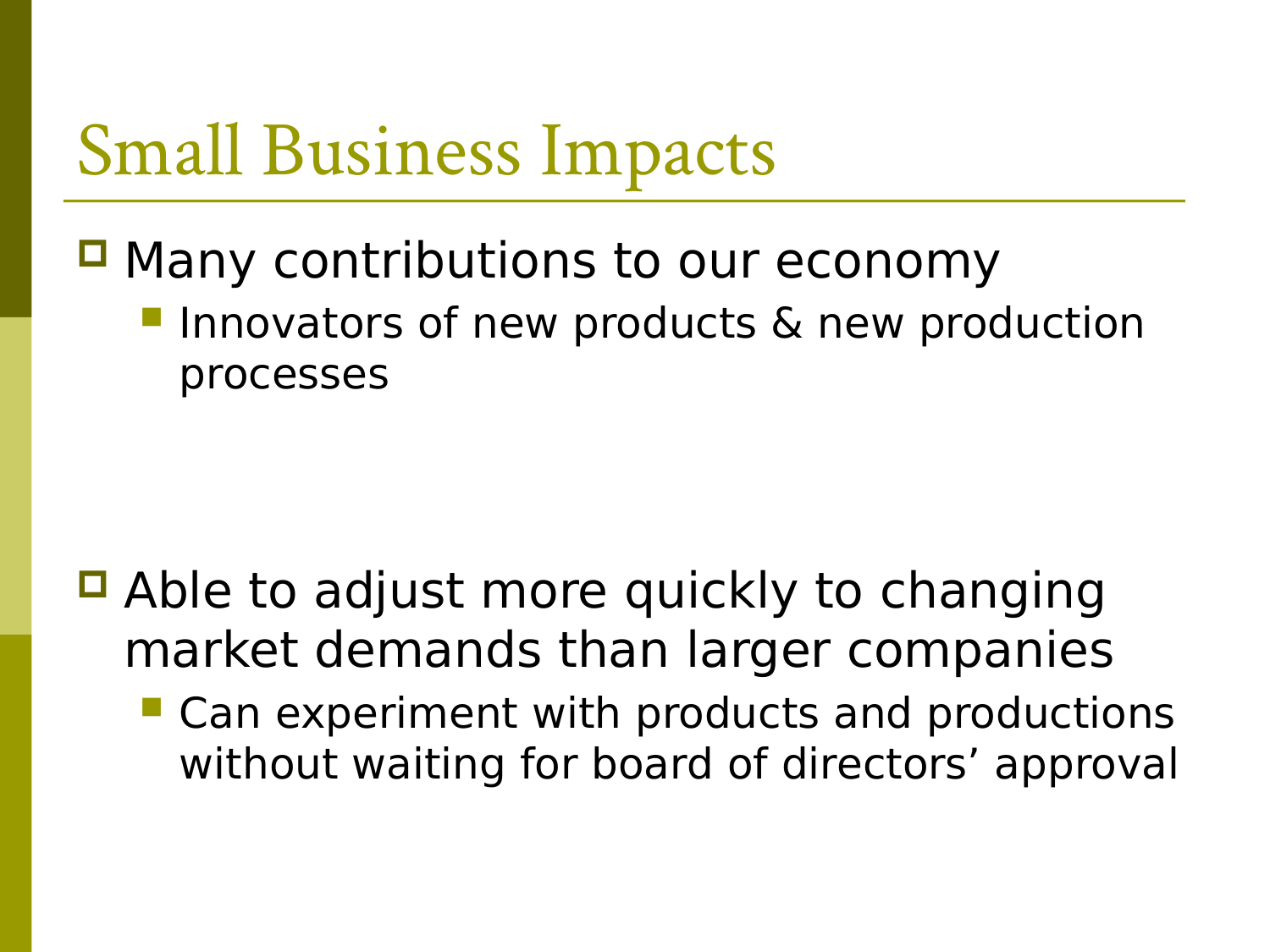

# Small Business Impacts
Many contributions to our economy
Innovators of new products & new production processes

Able to adjust more quickly to changing market demands than larger companies
Can experiment with products and productions without waiting for board of directors’ approval